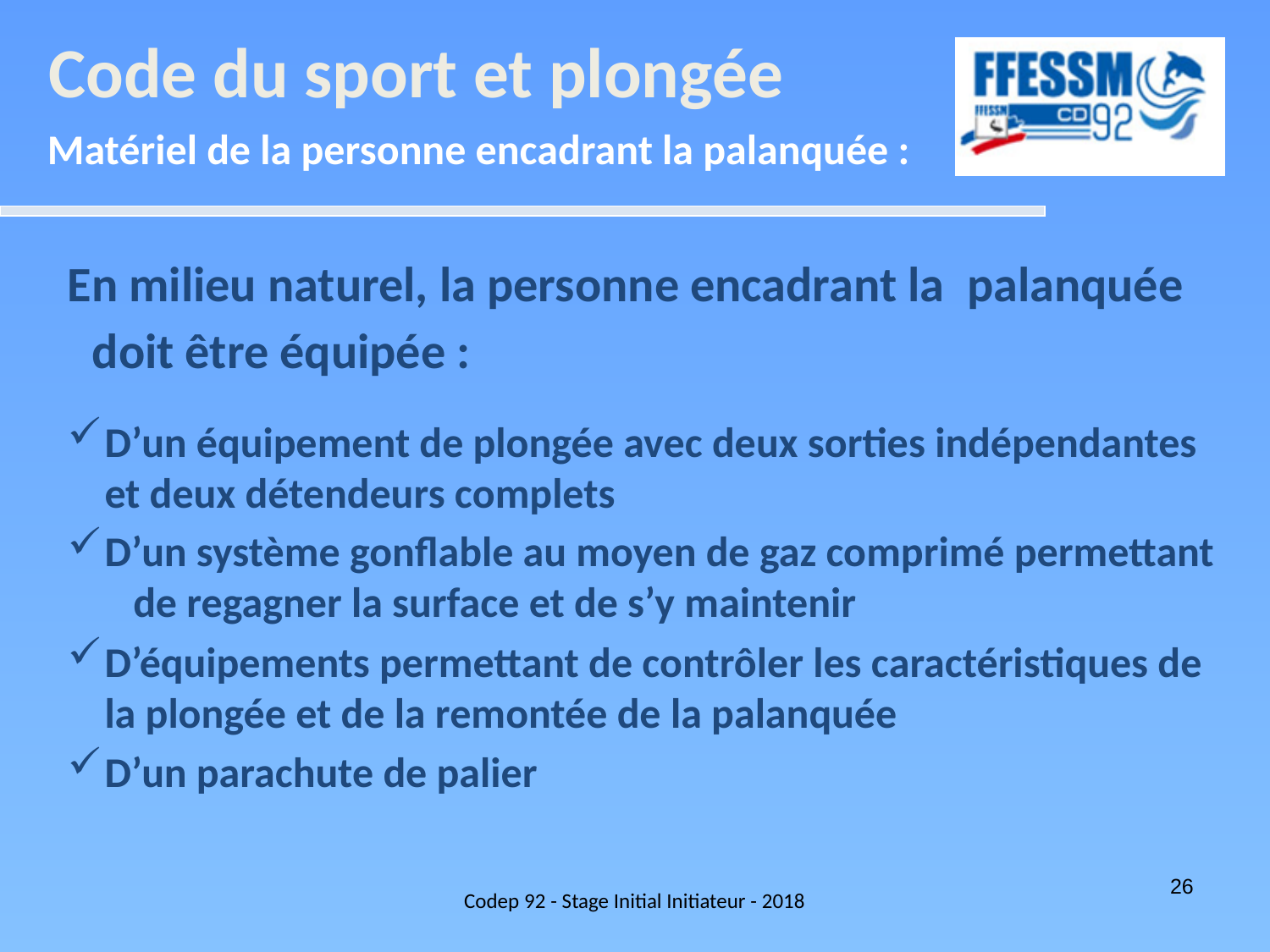

Code du sport et plongée
Matériel de la personne encadrant la palanquée :
En milieu naturel, la personne encadrant la  palanquée doit être équipée :

D’un équipement de plongée avec deux sorties indépendantes et deux détendeurs complets
D’un système gonflable au moyen de gaz comprimé permettant    de regagner la surface et de s’y maintenir
D’équipements permettant de contrôler les caractéristiques de   la plongée et de la remontée de la palanquée
D’un parachute de palier
Codep 92 - Stage Initial Initiateur - 2018
26